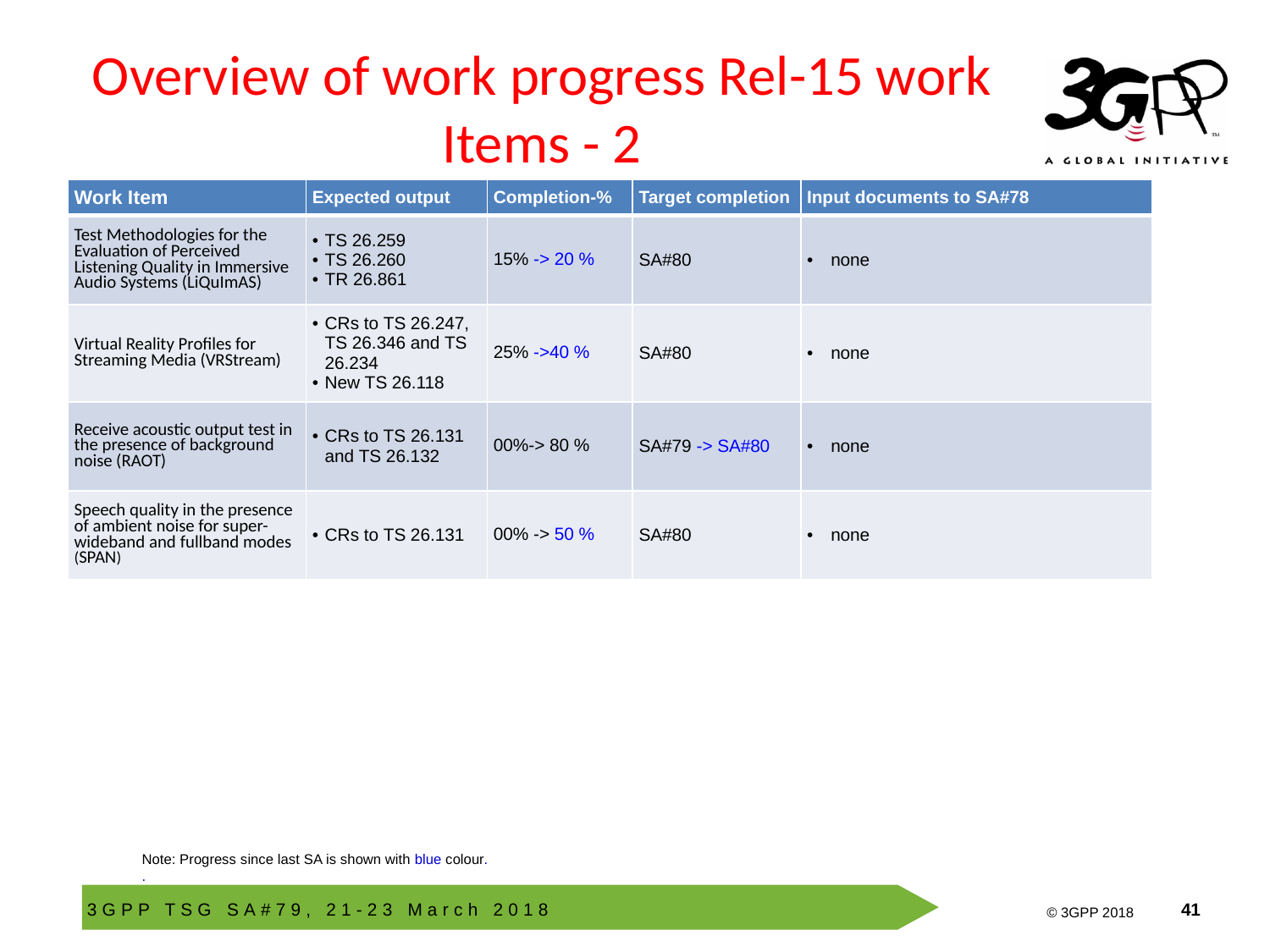

# Overview of work progress Rel-15 work Items - 2
| Work Item | Expected output | Completion-% | Target completion | Input documents to SA#78 |
| --- | --- | --- | --- | --- |
| Test Methodologies for the Evaluation of Perceived Listening Quality in Immersive Audio Systems (LiQuImAS) | TS 26.259 TS 26.260 TR 26.861 | 15% -> 20 % | SA#80 | none |
| Virtual Reality Profiles for Streaming Media (VRStream) | CRs to TS 26.247, TS 26.346 and TS 26.234 New TS 26.118 | 25% ->40 % | SA#80 | none |
| Receive acoustic output test in the presence of background noise (RAOT) | CRs to TS 26.131 and TS 26.132 | 00%-> 80 % | SA#79 -> SA#80 | none |
| Speech quality in the presence of ambient noise for super-wideband and fullband modes (SPAN) | CRs to TS 26.131 | 00% -> 50 % | SA#80 | none |

Note: Progress since last SA is shown with blue colour.
.